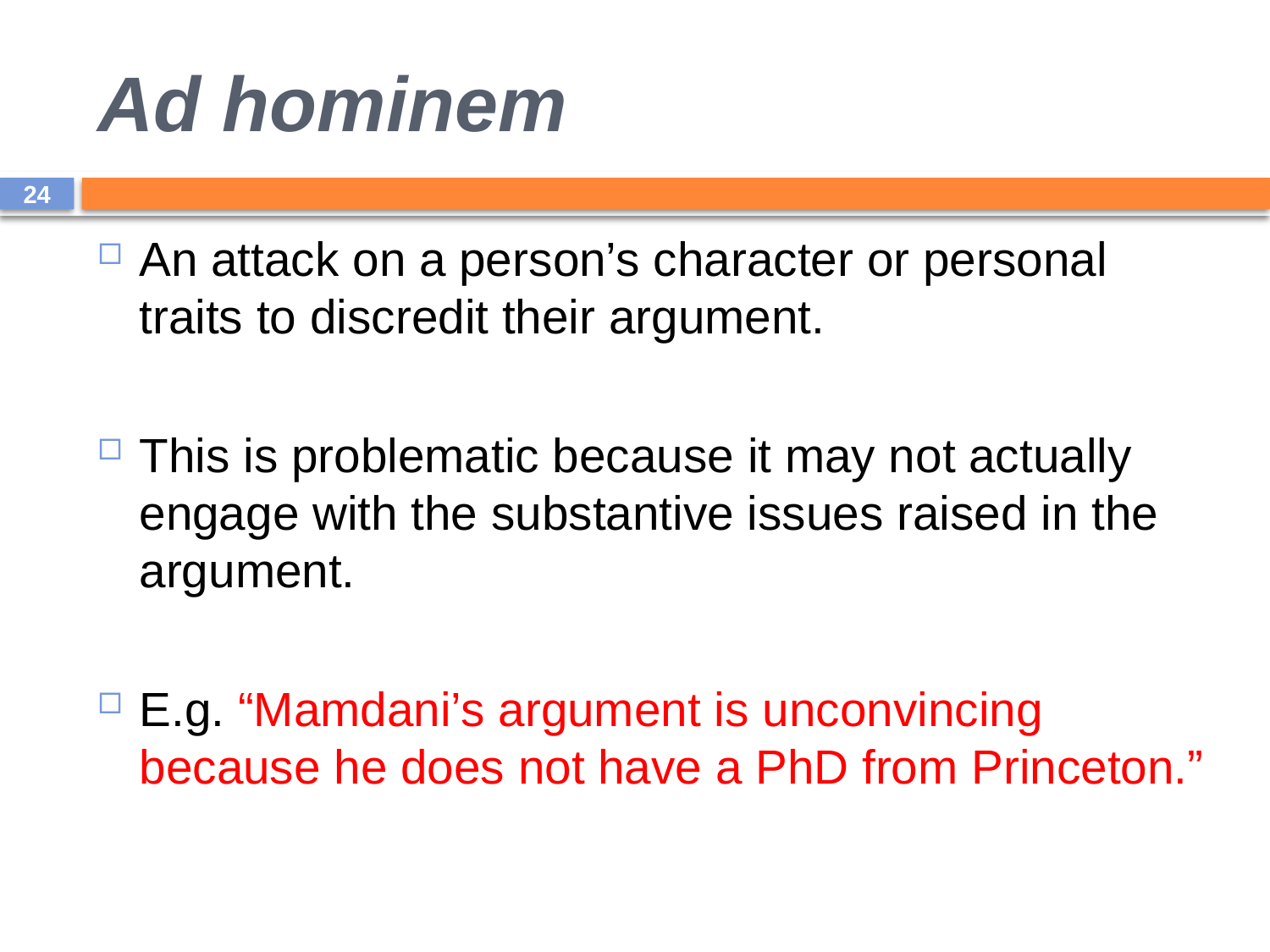

# Ad hominem
24
An attack on a person’s character or personal traits to discredit their argument.

This is problematic because it may not actually engage with the substantive issues raised in the argument.

E.g. “Mamdani’s argument is unconvincing because he does not have a PhD from Princeton.”